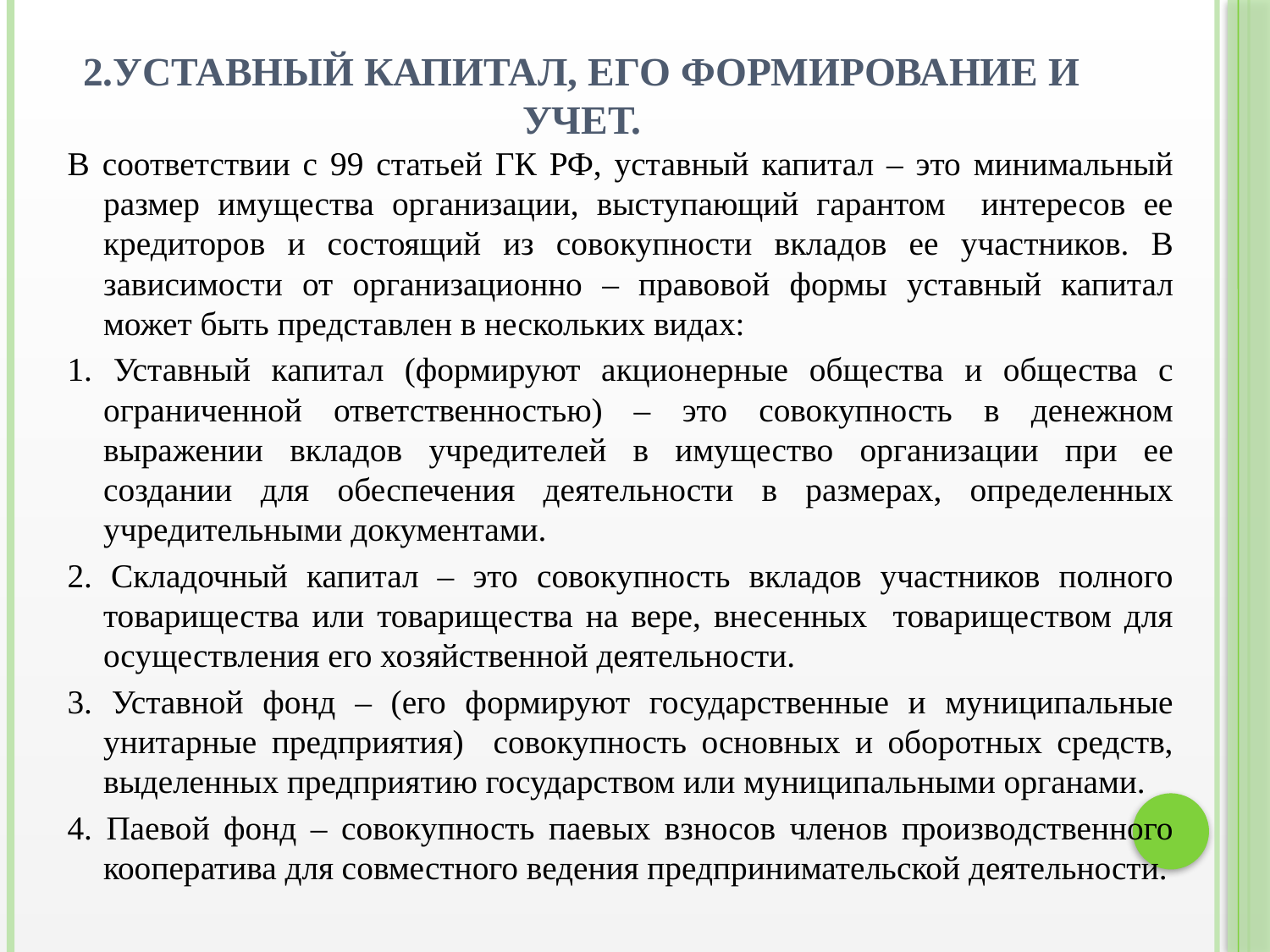

# 2.Уставный капитал, его формирование и учет.
В соответствии с 99 статьей ГК РФ, уставный капитал – это минимальный размер имущества организации, выступающий гарантом  интересов ее кредиторов и состоящий из совокупности вкладов ее участников. В зависимости от организационно – правовой формы уставный капитал может быть представлен в нескольких видах:
1. Уставный капитал (формируют акционерные общества и общества с ограниченной ответственностью) – это совокупность в денежном выражении вкладов учредителей в имущество организации при ее создании для обеспечения деятельности в размерах, определенных учредительными документами.
2. Складочный капитал – это совокупность вкладов участников полного товарищества или товарищества на вере, внесенных  товариществом для осуществления его хозяйственной деятельности.
3. Уставной фонд – (его формируют государственные и муниципальные унитарные предприятия)  совокупность основных и оборотных средств, выделенных предприятию государством или муниципальными органами.
4. Паевой фонд – совокупность паевых взносов членов производственного кооператива для совместного ведения предпринимательской деятельности.